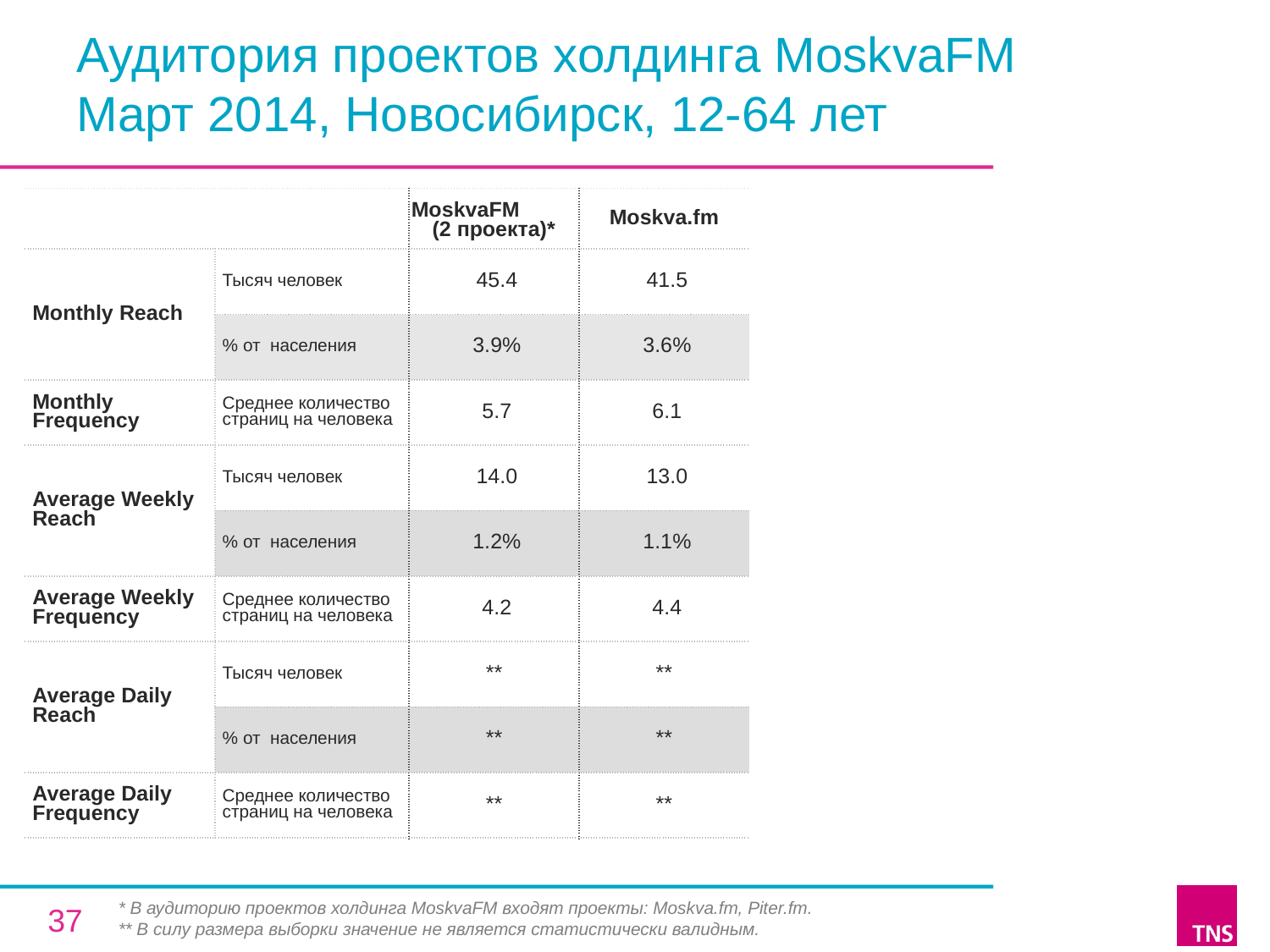

# Аудитория проектов холдинга MoskvaFM Март 2014, Новосибирск, 12-64 лет
|  |  | MoskvaFM (2 проекта)\* | Moskva.fm |
| --- | --- | --- | --- |
| Monthly Reach | Тысяч человек | 45.4 | 41.5 |
|  | % от населения | 3.9% | 3.6% |
| Monthly Frequency | Среднее количество страниц на человека | 5.7 | 6.1 |
| Average Weekly Reach | Тысяч человек | 14.0 | 13.0 |
|  | % от населения | 1.2% | 1.1% |
| Average Weekly Frequency | Среднее количество страниц на человека | 4.2 | 4.4 |
| Average Daily Reach | Тысяч человек | \*\* | \*\* |
|  | % от населения | \*\* | \*\* |
| Average Daily Frequency | Среднее количество страниц на человека | \*\* | \*\* |
* В аудиторию проектов холдинга MoskvaFM входят проекты: Moskva.fm, Piter.fm.
** В силу размера выборки значение не является статистически валидным.
37